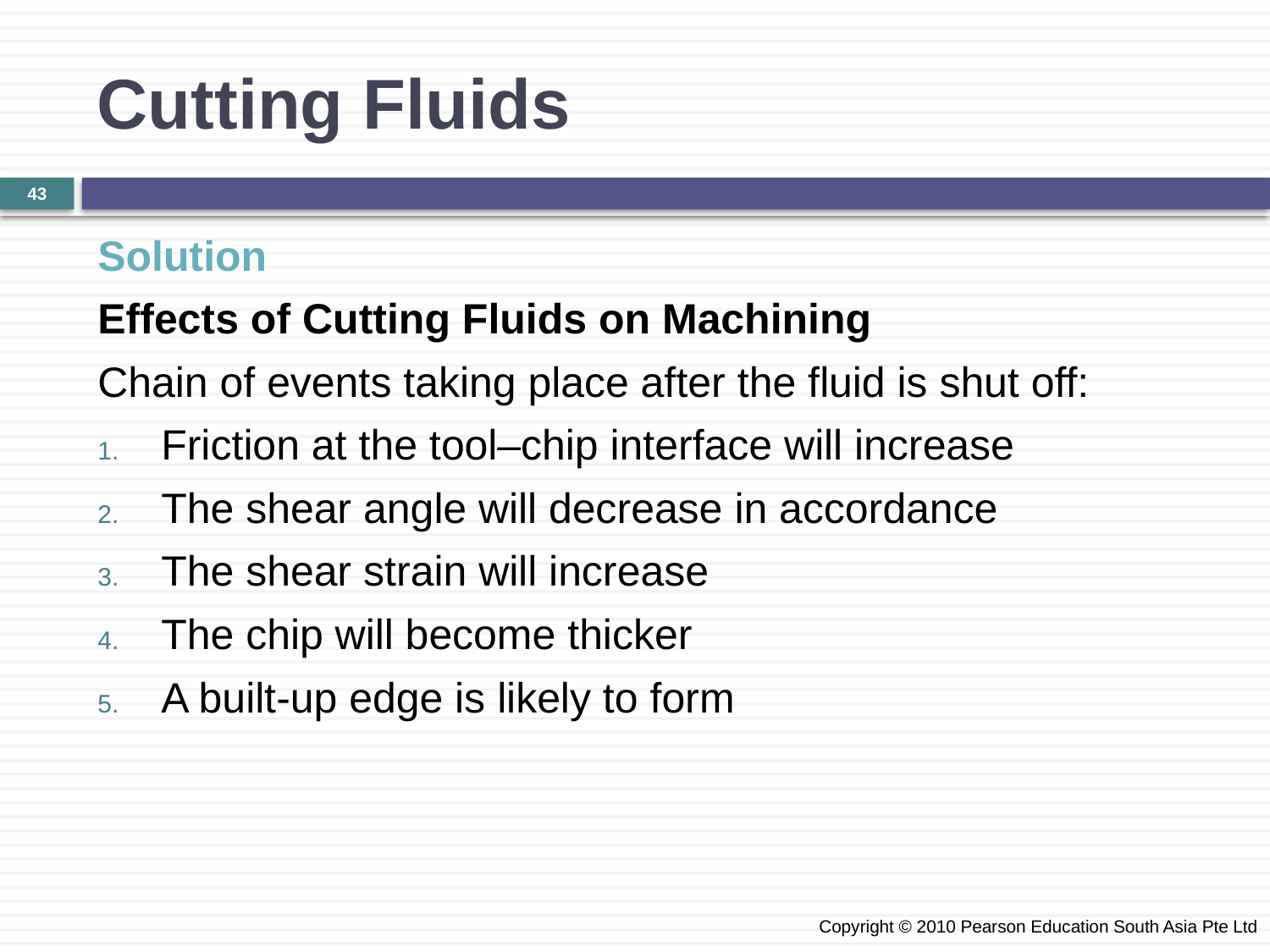

Cutting Fluids
43
Solution
Effects of Cutting Fluids on Machining
Chain of events taking place after the fluid is shut off:
Friction at the tool–chip interface will increase
The shear angle will decrease in accordance
The shear strain will increase
The chip will become thicker
A built-up edge is likely to form
   Copyright © 2010 Pearson Education South Asia Pte Ltd